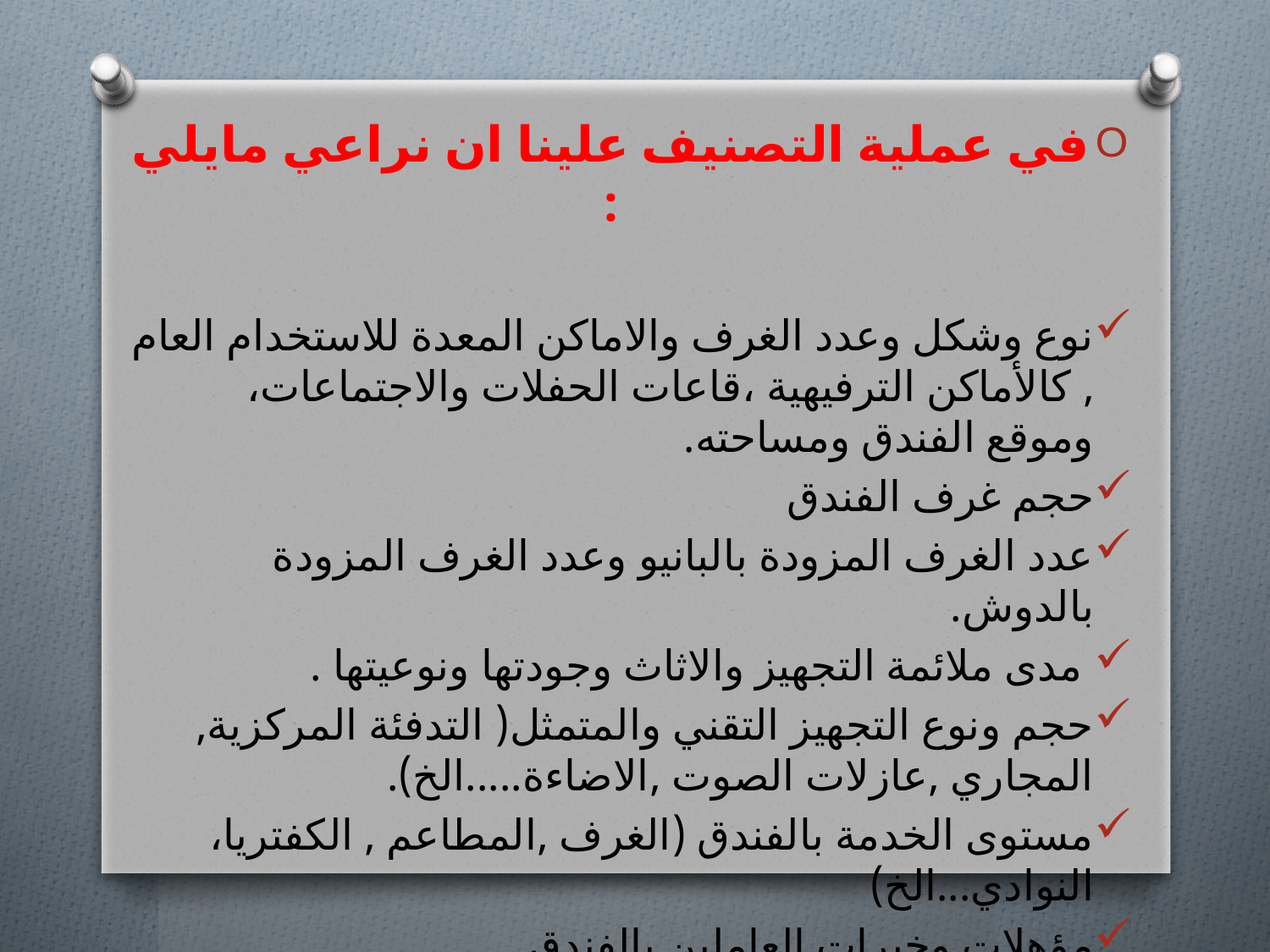

في عملية التصنيف علينا ان نراعي مايلي :

نوع وشكل وعدد الغرف والاماكن المعدة للاستخدام العام , كالأماكن الترفيهية ،قاعات الحفلات والاجتماعات، وموقع الفندق ومساحته.
حجم غرف الفندق
عدد الغرف المزودة بالبانيو وعدد الغرف المزودة بالدوش.
 مدى ملائمة التجهيز والاثاث وجودتها ونوعيتها .
حجم ونوع التجهيز التقني والمتمثل( التدفئة المركزية, المجاري ,عازلات الصوت ,الاضاءة.....الخ).
مستوى الخدمة بالفندق (الغرف ,المطاعم , الكفتريا، النوادي...الخ)
مؤهلات وخبرات العاملين بالفندق.